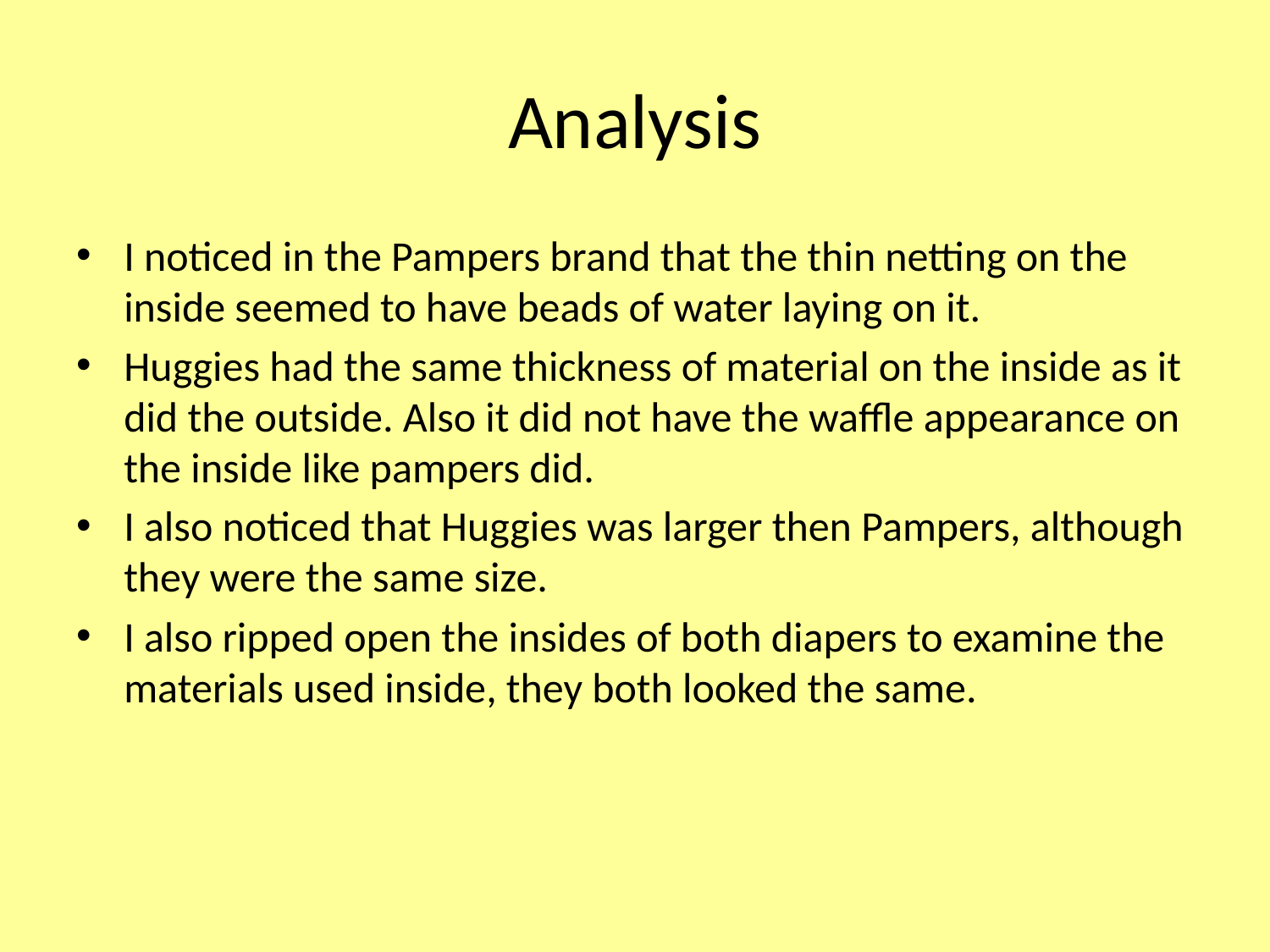

# Analysis
I noticed in the Pampers brand that the thin netting on the inside seemed to have beads of water laying on it.
Huggies had the same thickness of material on the inside as it did the outside. Also it did not have the waffle appearance on the inside like pampers did.
I also noticed that Huggies was larger then Pampers, although they were the same size.
I also ripped open the insides of both diapers to examine the materials used inside, they both looked the same.